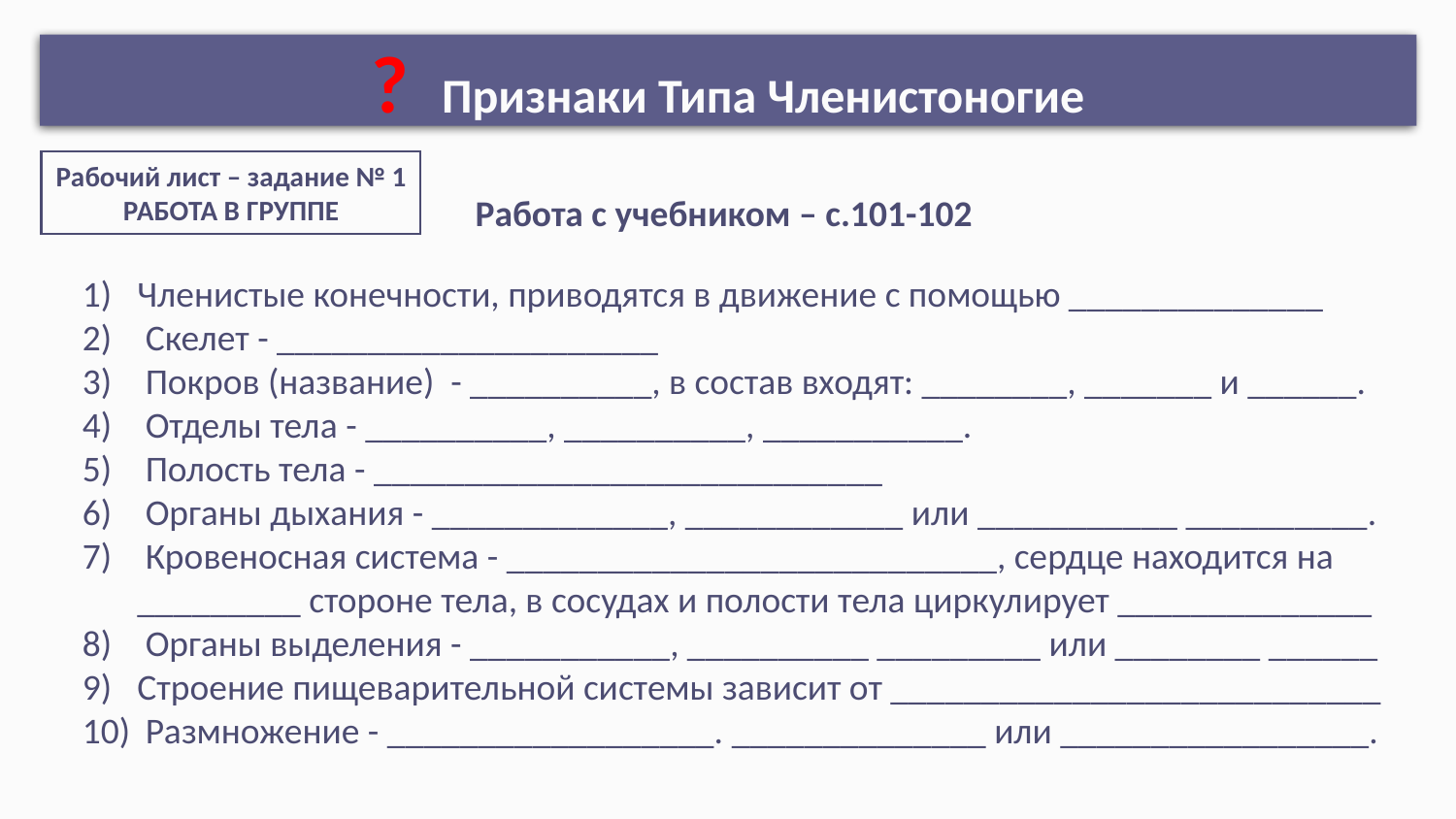

?   Признаки Типа Членистоногие
Рабочий лист – задание № 1
РАБОТА В ГРУППЕ
Работа с учебником – с.101-102
Членистые конечности, приводятся в движение с помощью ______________
 Скелет - _____________________
 Покров (название)  - __________, в состав входят: ________, _______ и ______.
 Отделы тела - __________, __________, ___________.
 Полость тела - ____________________________
 Органы дыхания - _____________, ____________ или ___________ __________.
 Кровеносная система - ___________________________, сердце находится на _________ стороне тела, в сосудах и полости тела циркулирует ______________
 Органы выделения - ___________, __________ _________ или ________ ______
Строение пищеварительной системы зависит от ___________________________
 Размножение - __________________. ______________ или _________________.